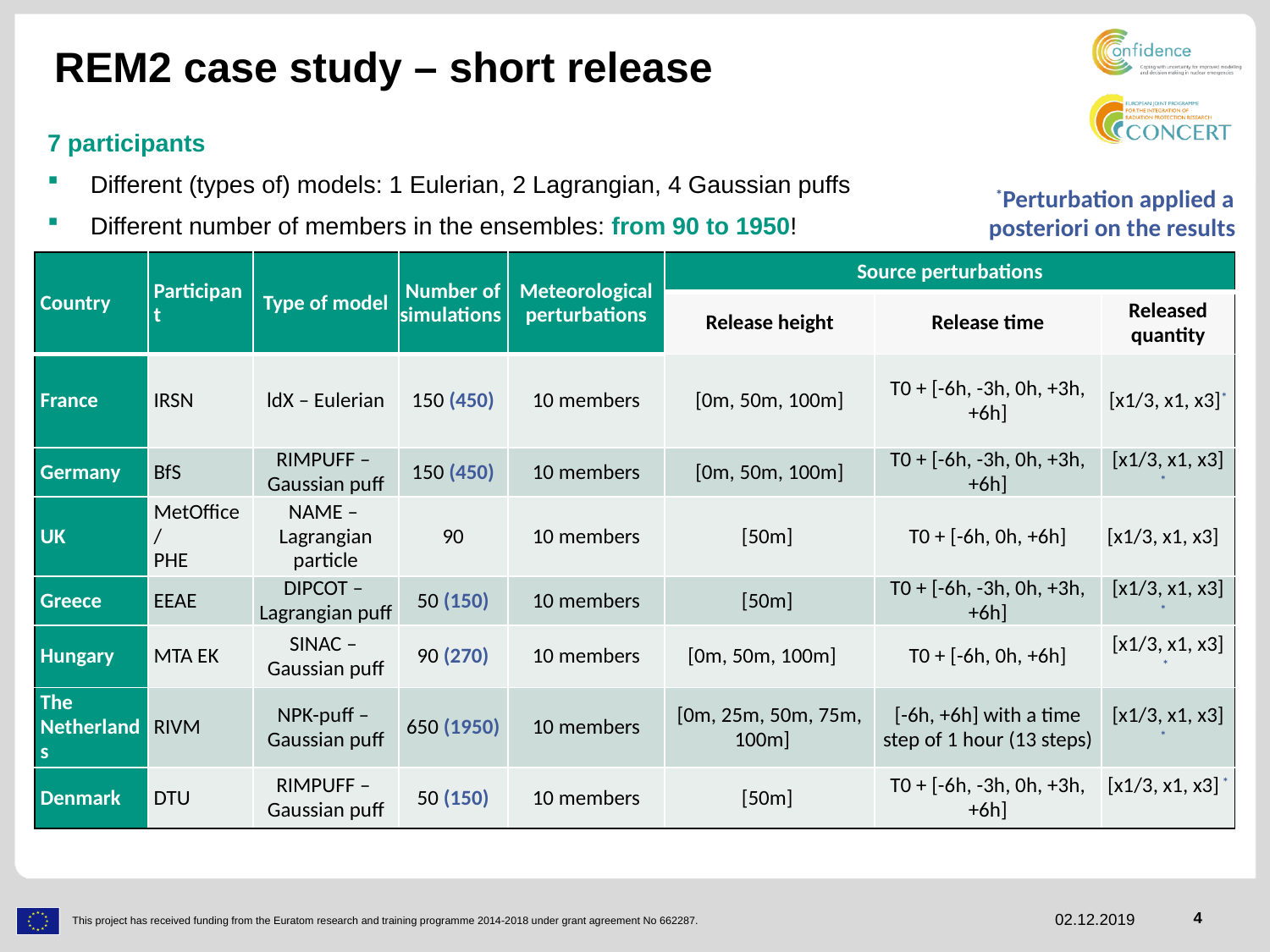

# REM2 case study – short release
7 participants
Different (types of) models: 1 Eulerian, 2 Lagrangian, 4 Gaussian puffs
Different number of members in the ensembles: from 90 to 1950!
*Perturbation applied a posteriori on the results
| Country | Participant | Type of model | Number of simulations | Meteorological perturbations | Source perturbations |  |  |
| --- | --- | --- | --- | --- | --- | --- | --- |
|  |  |  |  |  | Release height | Release time | Released quantity |
| France | IRSN | ldX – Eulerian | 150 (450) | 10 members | [0m, 50m, 100m] | T0 + [-6h, -3h, 0h, +3h, +6h] | [x1/3, x1, x3]\* |
| Germany | BfS | RIMPUFF – Gaussian puff | 150 (450) | 10 members | [0m, 50m, 100m] | T0 + [-6h, -3h, 0h, +3h, +6h] | [x1/3, x1, x3] \* |
| UK | MetOffice/ PHE | NAME – Lagrangian particle | 90 | 10 members | [50m] | T0 + [-6h, 0h, +6h] | [x1/3, x1, x3] |
| Greece | EEAE | DIPCOT – Lagrangian puff | 50 (150) | 10 members | [50m] | T0 + [-6h, -3h, 0h, +3h, +6h] | [x1/3, x1, x3] \* |
| Hungary | MTA EK | SINAC – Gaussian puff | 90 (270) | 10 members | [0m, 50m, 100m] | T0 + [-6h, 0h, +6h] | [x1/3, x1, x3] \* |
| The Netherlands | RIVM | NPK-puff – Gaussian puff | 650 (1950) | 10 members | [0m, 25m, 50m, 75m, 100m] | [-6h, +6h] with a time step of 1 hour (13 steps) | [x1/3, x1, x3] \* |
| Denmark | DTU | RIMPUFF – Gaussian puff | 50 (150) | 10 members | [50m] | T0 + [-6h, -3h, 0h, +3h, +6h] | [x1/3, x1, x3] \* |